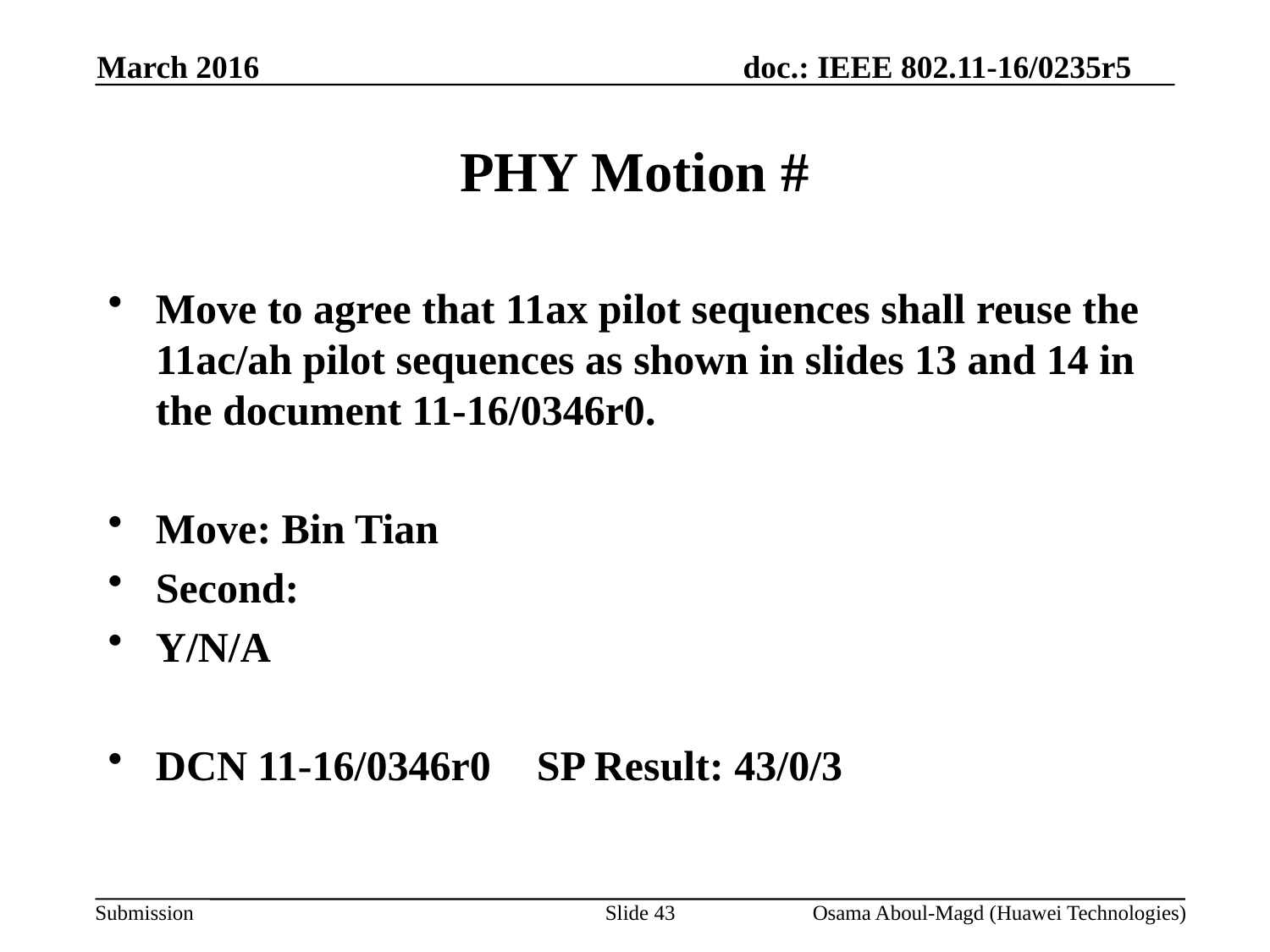

March 2016
# PHY Motion #
Move to agree that 11ax pilot sequences shall reuse the 11ac/ah pilot sequences as shown in slides 13 and 14 in the document 11-16/0346r0.

Move: Bin Tian
Second:
Y/N/A

DCN 11-16/0346r0	SP Result: 43/0/3

Slide 43
Osama Aboul-Magd (Huawei Technologies)